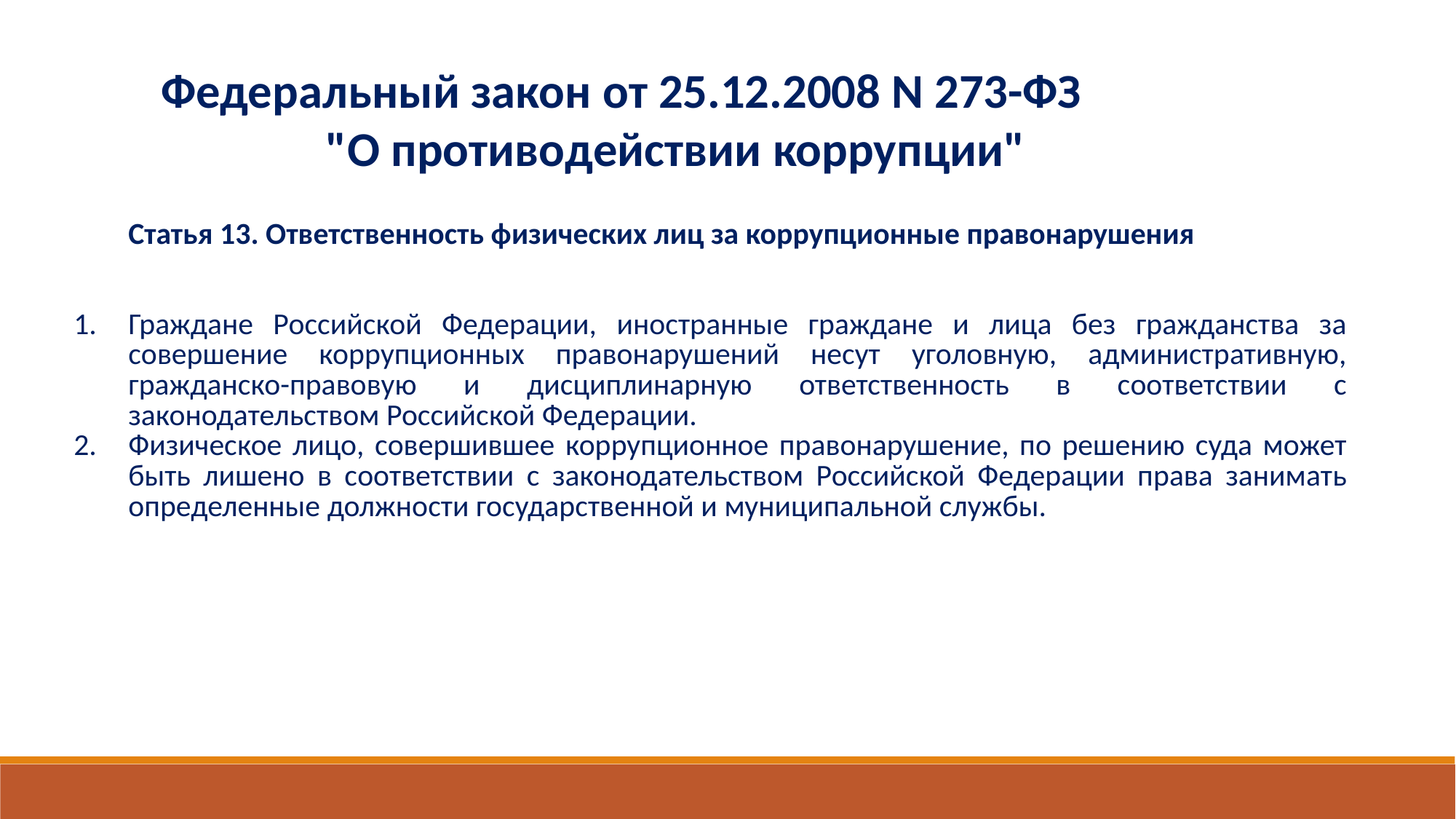

Федеральный закон от 25.12.2008 N 273-ФЗ           "О противодействии коррупции"
Статья 13. Ответственность физических лиц за коррупционные правонарушения

Граждане Российской Федерации, иностранные граждане и лица без гражданства за совершение коррупционных правонарушений несут уголовную, административную, гражданско-правовую и дисциплинарную ответственность в соответствии с законодательством Российской Федерации.
Физическое лицо, совершившее коррупционное правонарушение, по решению суда может быть лишено в соответствии с законодательством Российской Федерации права занимать определенные должности государственной и муниципальной службы.